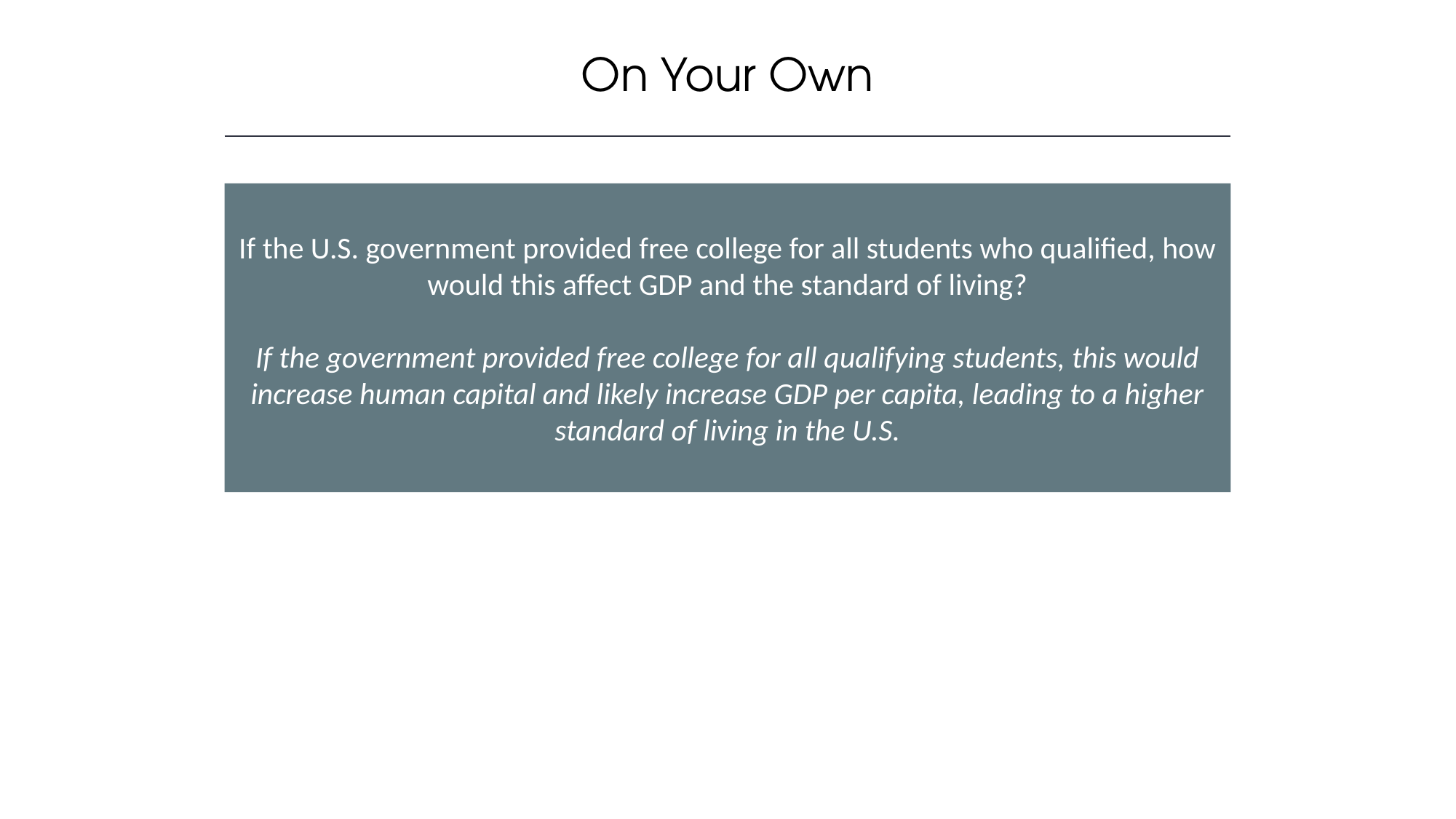

On Your Own
If the U.S. government provided free college for all students who qualified, how would this affect GDP and the standard of living?

If the government provided free college for all qualifying students, this would increase human capital and likely increase GDP per capita, leading to a higher standard of living in the U.S.